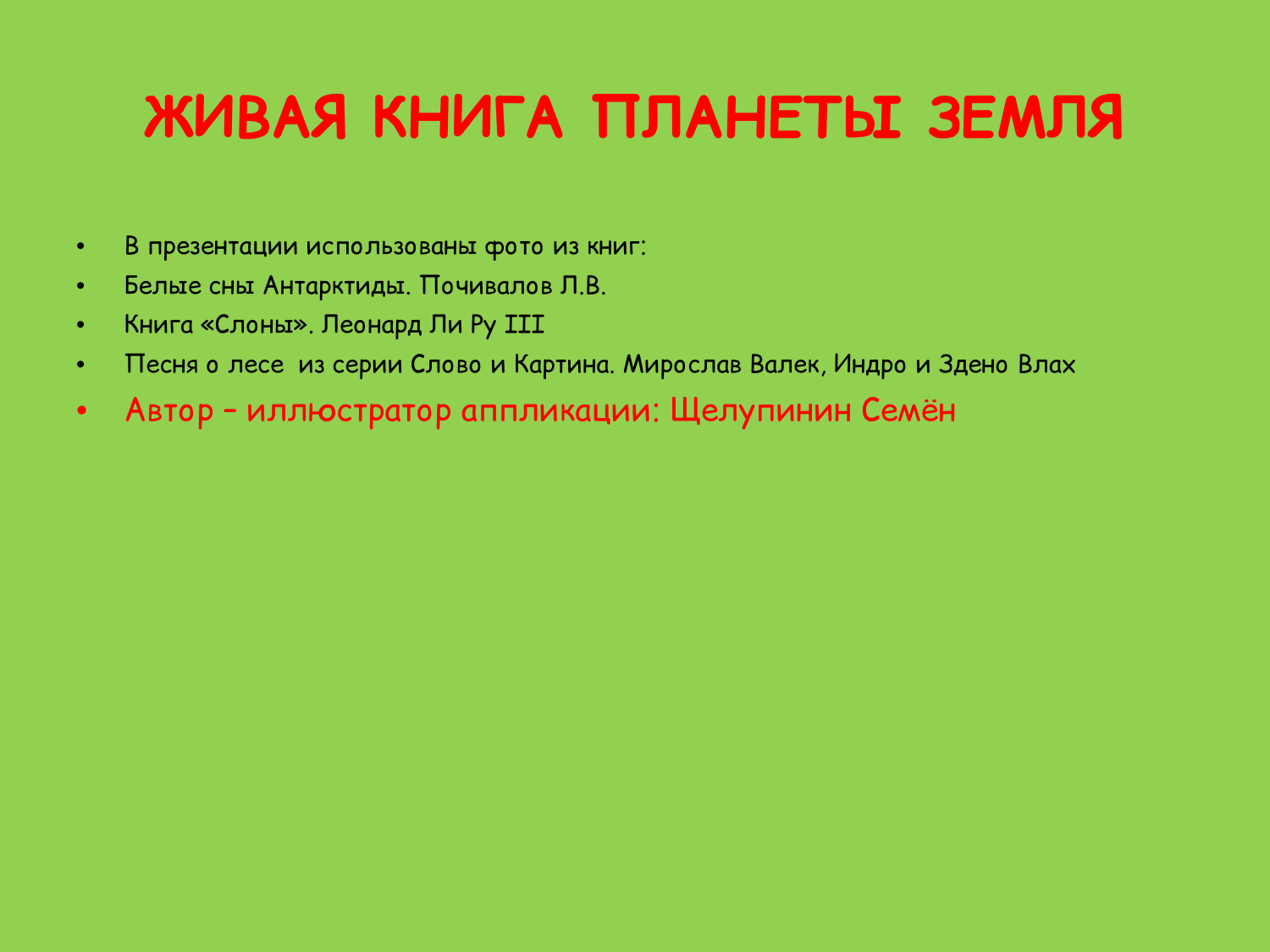

# Живая книга планеты земля
В презентации использованы фото из книг:
Белые сны Антарктиды. Почивалов Л.В.
Книга «Слоны». Леонард Ли Ру III
Песня о лесе  из серии Слово и Картина. Мирослав Валек, Индро и Здено Влах
Автор – иллюстратор аппликации: Щелупинин Семён